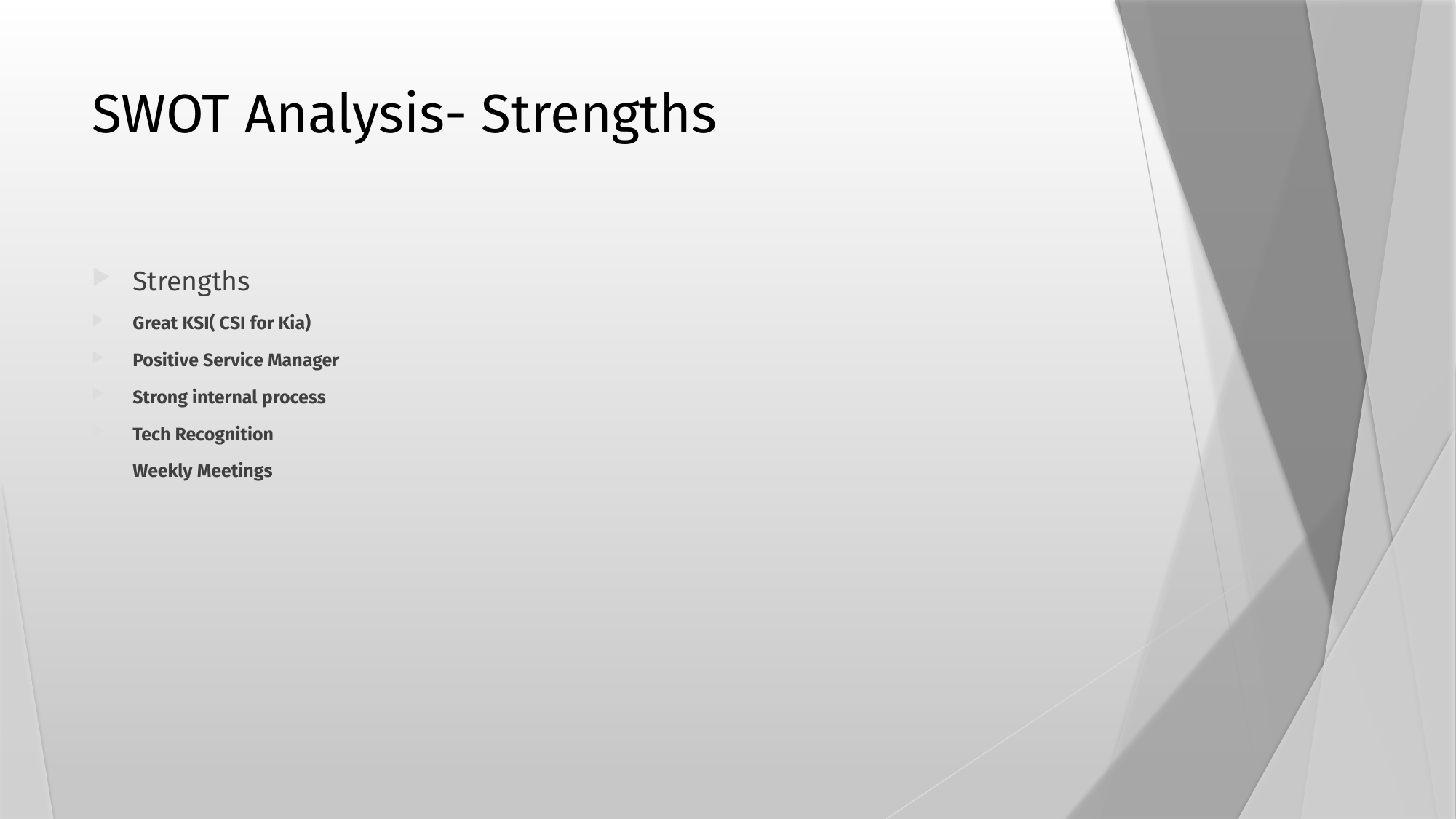

# SWOT Analysis- Strengths
Strengths
Great KSI( CSI for Kia)
Positive Service Manager
Strong internal process
Tech Recognition
Weekly Meetings